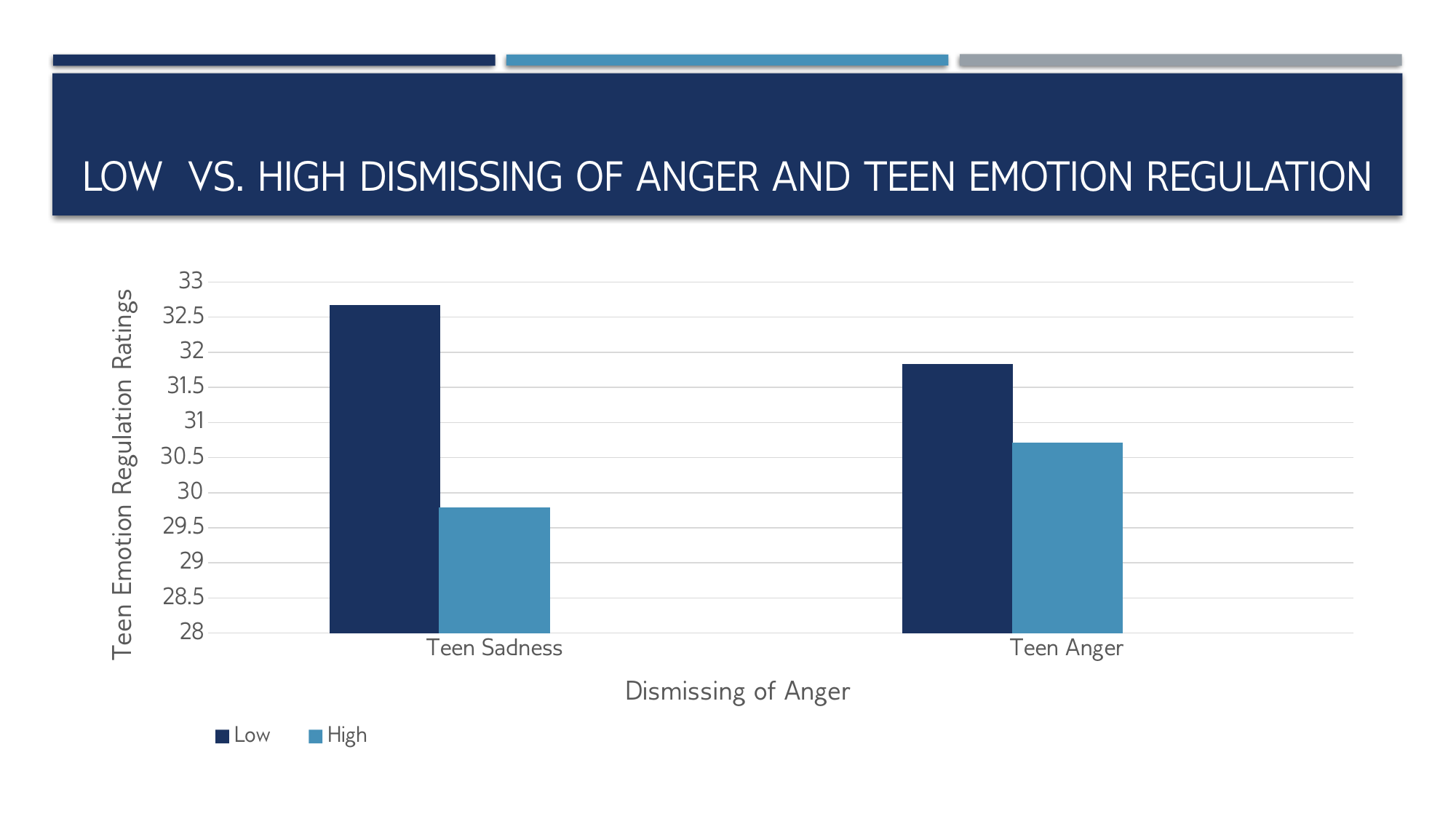

# Low  vs. High Dismissing of anger and Teen Emotion regulation

### Chart

| Category | Low | High | Column1 |
|---|---|---|---|
| Teen Sadness | 32.67 | 29.79 | None |
| Teen Anger | 31.83 | 30.71 | None |